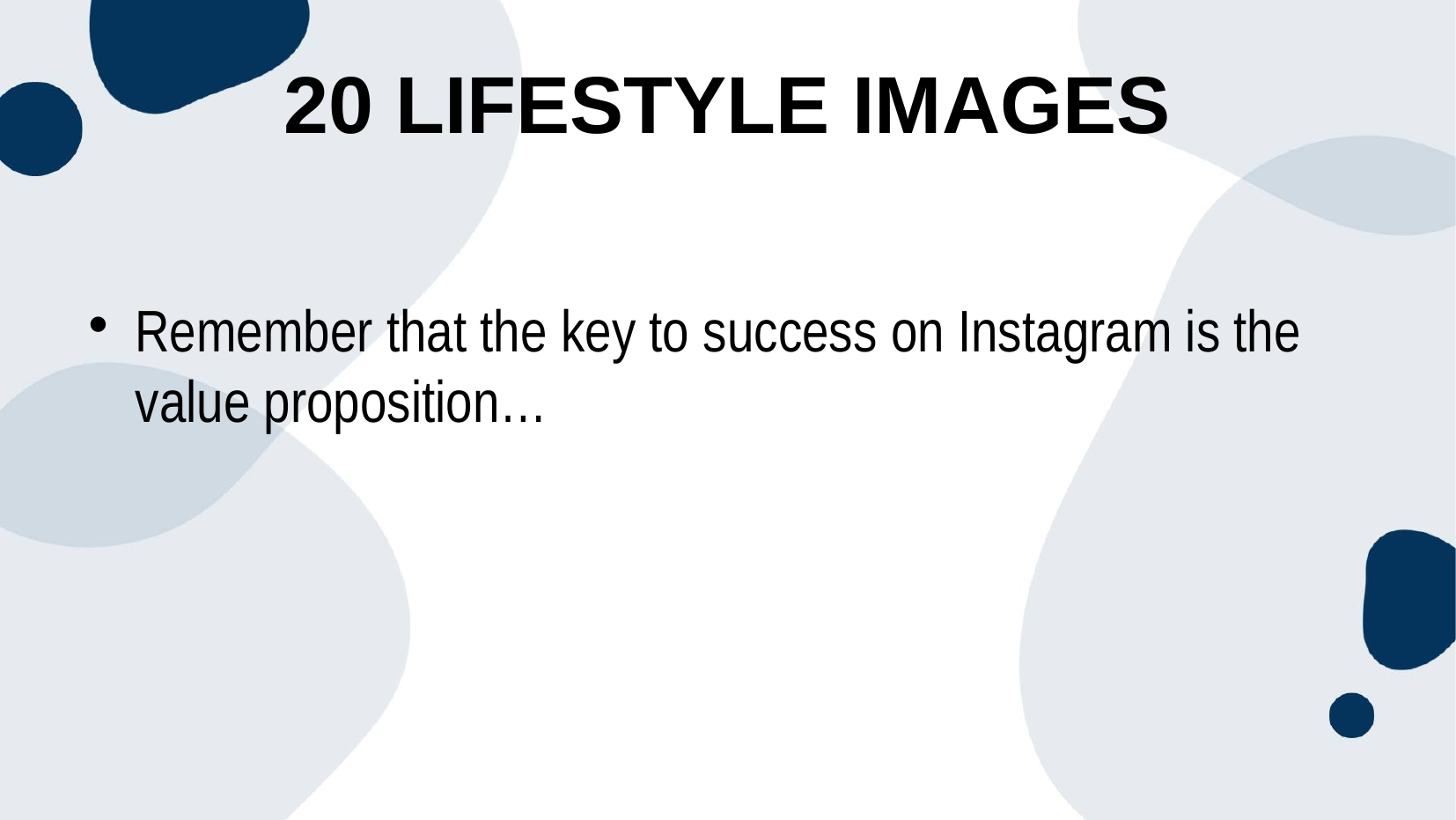

20 Lifestyle Images
Remember that the key to success on Instagram is the value proposition…